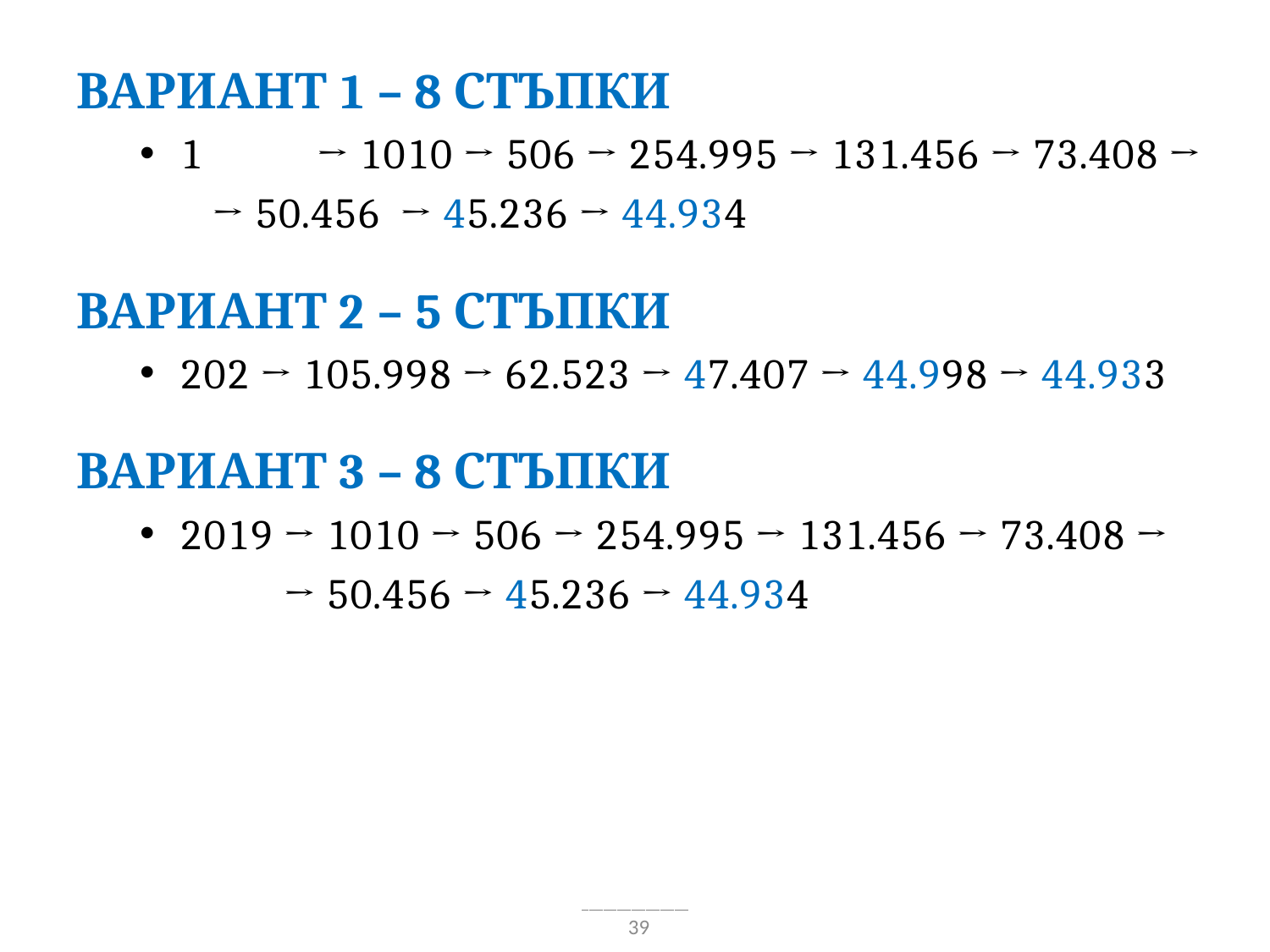

Вариант 1 – 8 стъпки
1	 → 1010 → 506 → 254.995 → 131.456 → 73.408 →
→ 50.456  → 45.236 → 44.934
Вариант 2 – 5 стъпки
202 → 105.998 → 62.523 → 47.407 → 44.998 → 44.933
Вариант 3 – 8 стъпки
2019 → 1010 → 506 → 254.995 → 131.456 → 73.408 →
→ 50.456 → 45.236 → 44.934

39